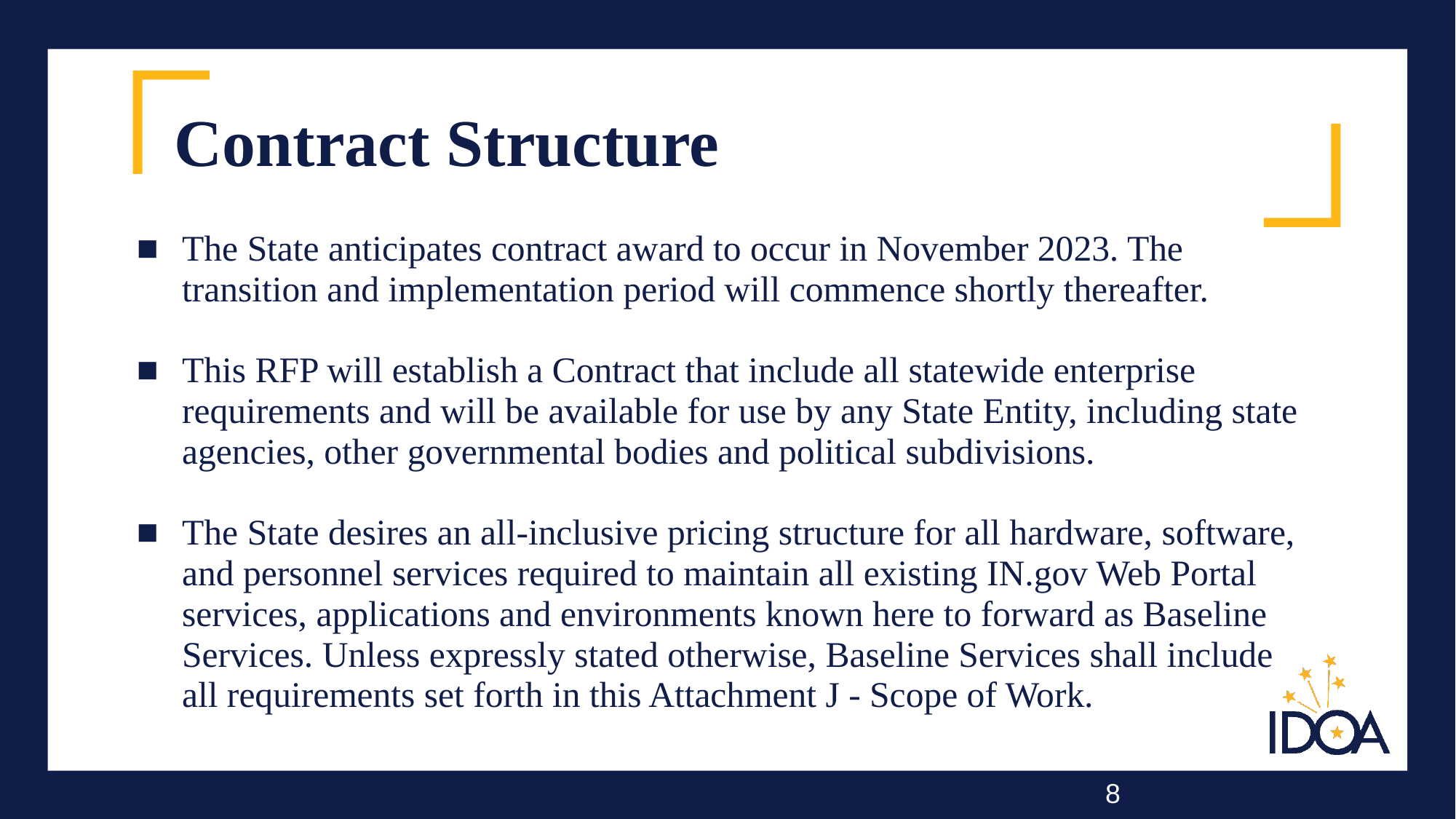

# Contract Structure

The State anticipates contract award to occur in November 2023. The transition and implementation period will commence shortly thereafter.

This RFP will establish a Contract that include all statewide enterprise requirements and will be available for use by any State Entity, including state agencies, other governmental bodies and political subdivisions.

The State desires an all-inclusive pricing structure for all hardware, software, and personnel services required to maintain all existing IN.gov Web Portal services, applications and environments known here to forward as Baseline Services. Unless expressly stated otherwise, Baseline Services shall include all requirements set forth in this Attachment J - Scope of Work.
8